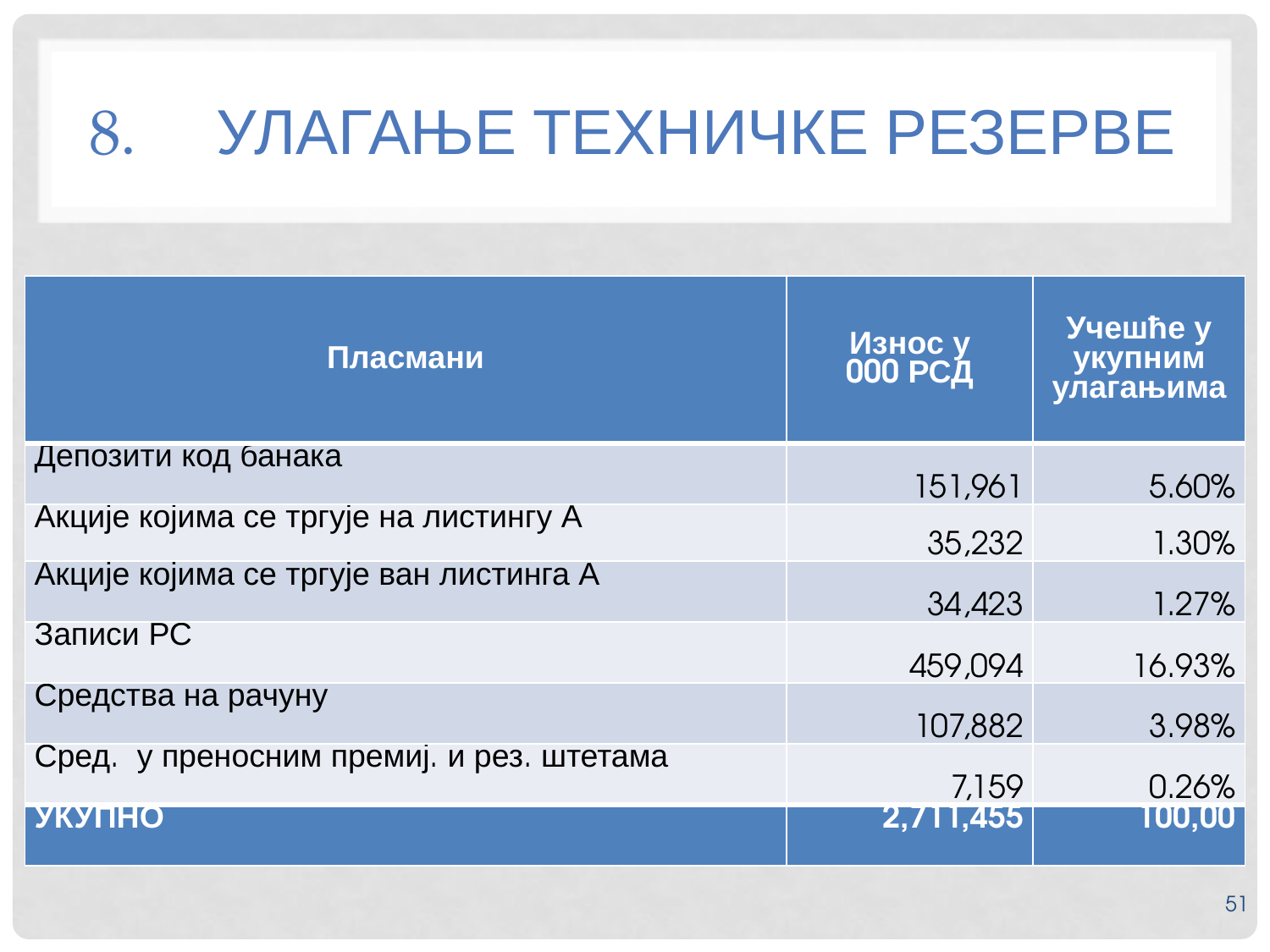

# 8.	УЛАГАЊЕ техничкЕ РЕЗЕРВЕ
| Пласмани | Износ у 000 РСД | Учешће у укупним улагањима |
| --- | --- | --- |
| Депозити код банака | 151,961 | 5.60% |
| Акције којима се тргује на листингу А | 35,232 | 1.30% |
| Акције којима се тргује ван листинга А | 34,423 | 1.27% |
| Записи РС | 459,094 | 16.93% |
| Средства на рачуну | 107,882 | 3.98% |
| Сред. у преносним премиј. и рез. штетама | 7,159 | 0.26% |
| УКУПНО | 2,711,455 | 100,00 |
51